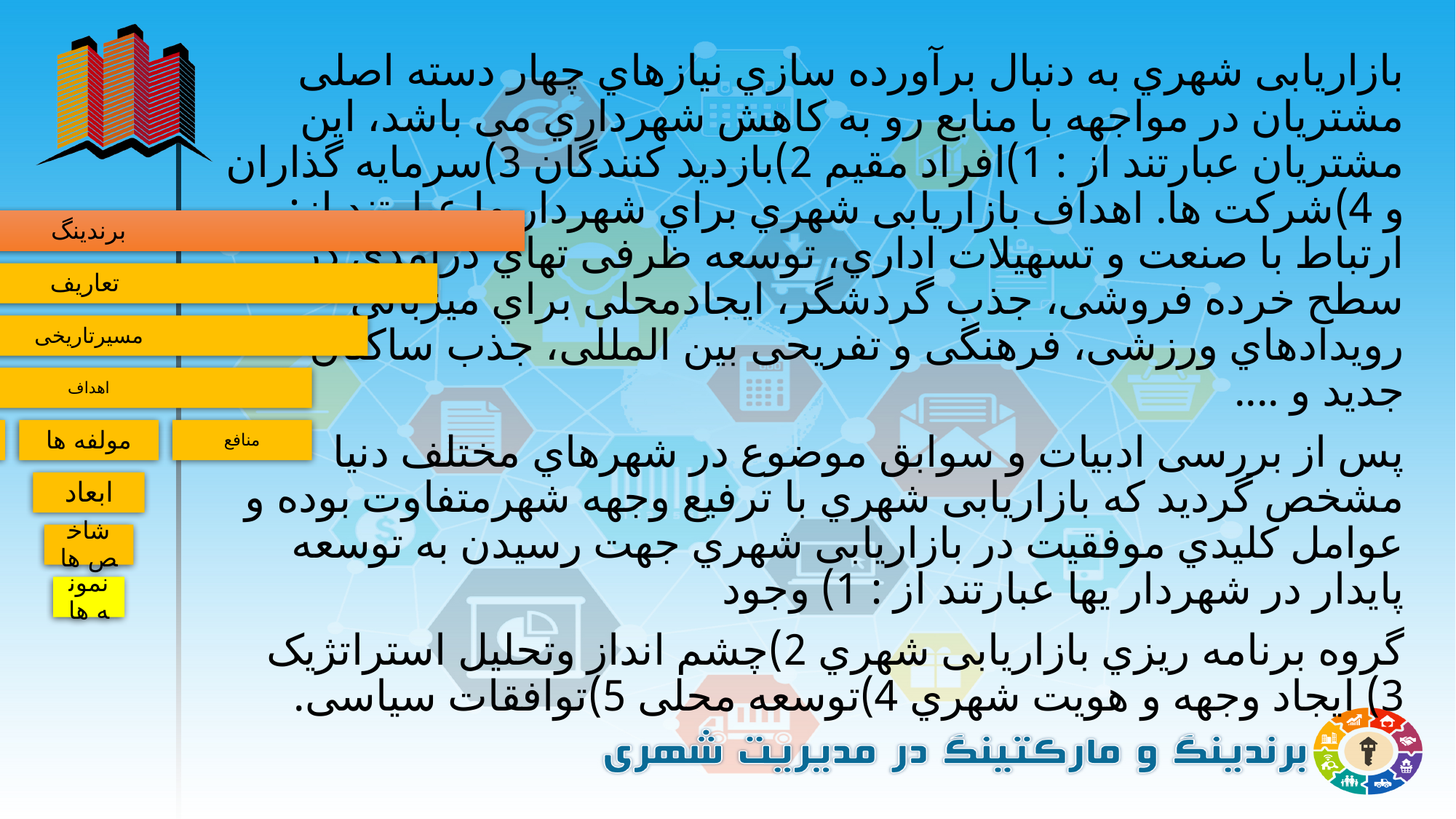

بازاریابی شهري به دنبال برآورده سازي نیازهاي چهار دسته اصلی مشتریان در مواجهه با منابع رو به کاهش شهرداري می باشد، این مشتریان عبارتند از : 1)افراد مقیم 2)بازدید کنندگان 3)سرمایه گذاران و 4)شرکت ها. اهداف بازاریابی شهري براي شهرداريها عبارتند از: ارتباط با صنعت و تسهیلات اداري، توسعه ظرفی تهاي درآمدي در سطح خرده فروشی، جذب گردشگر، ایجادمحلی براي میزبانی رویدادهاي ورزشی، فرهنگی و تفریحی بین المللی، جذب ساکنان جدید و ....
پس از بررسی ادبیات و سوابق موضوع در شهرهاي مختلف دنیا مشخص گردید که بازاریابی شهري با ترفیع وجهه شهرمتفاوت بوده و عوامل کلیدي موفقیت در بازاریابی شهري جهت رسیدن به توسعه پایدار در شهردار يها عبارتند از : 1) وجود
گروه برنامه ریزي بازاریابی شهري 2)چشم انداز وتحلیل استراتژیک 3) ایجاد وجهه و هویت شهري 4)توسعه محلی 5)توافقات سیاسی.
برندینگ
تعاریف
مسیرتاریخی
اهداف
مولفه ها
منافع
ابعاد
شاخص ها
نمونه ها